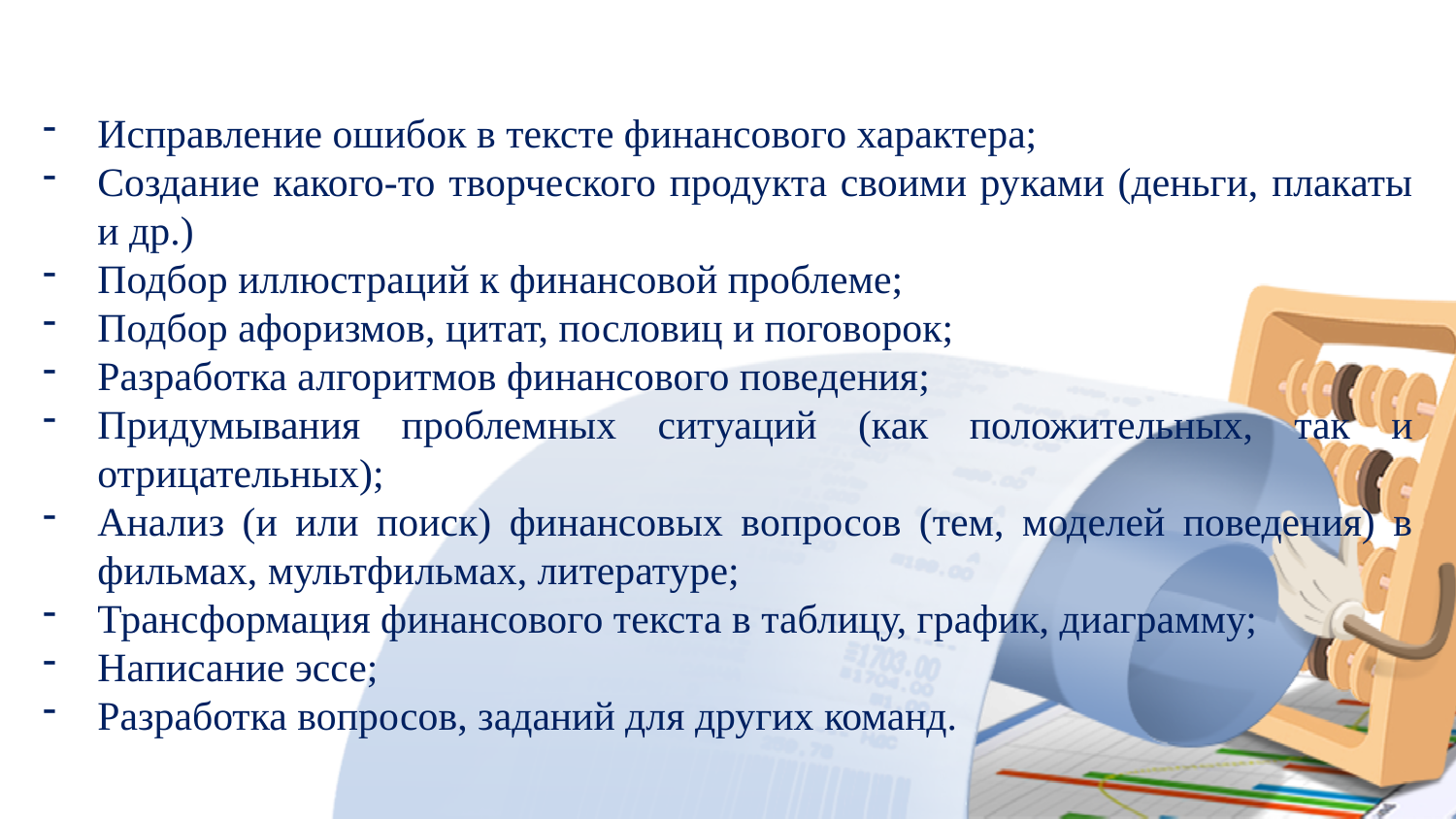

Исправление ошибок в тексте финансового характера;
Создание какого-то творческого продукта своими руками (деньги, плакаты и др.)
Подбор иллюстраций к финансовой проблеме;
Подбор афоризмов, цитат, пословиц и поговорок;
Разработка алгоритмов финансового поведения;
Придумывания проблемных ситуаций (как положительных, так и отрицательных);
Анализ (и или поиск) финансовых вопросов (тем, моделей поведения) в фильмах, мультфильмах, литературе;
Трансформация финансового текста в таблицу, график, диаграмму;
Написание эссе;
Разработка вопросов, заданий для других команд.